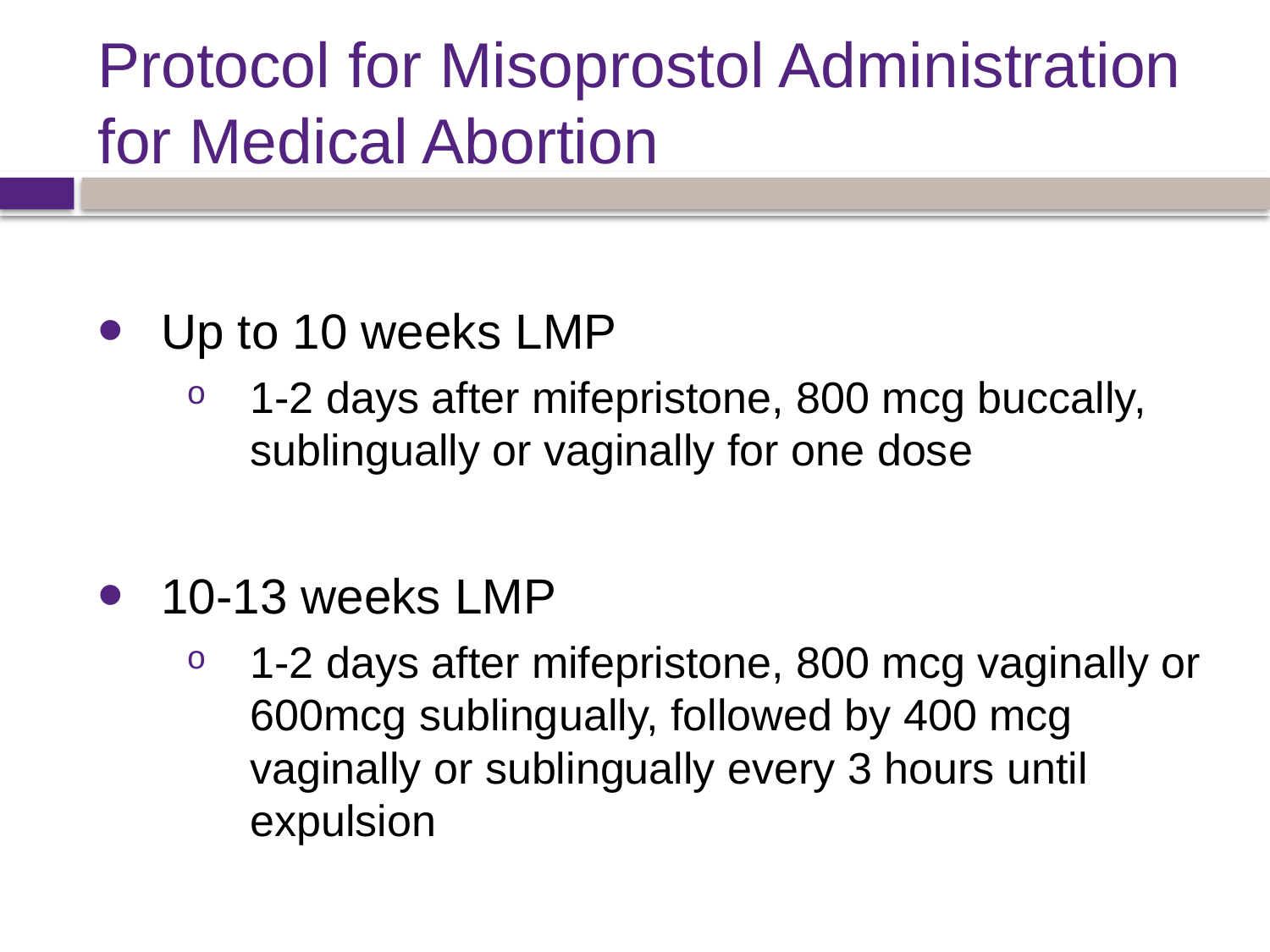

# Protocol for Misoprostol Administration for Medical Abortion

Up to 10 weeks LMP
1-2 days after mifepristone, 800 mcg buccally, sublingually or vaginally for one dose

10-13 weeks LMP
1-2 days after mifepristone, 800 mcg vaginally or 600mcg sublingually, followed by 400 mcg vaginally or sublingually every 3 hours until expulsion